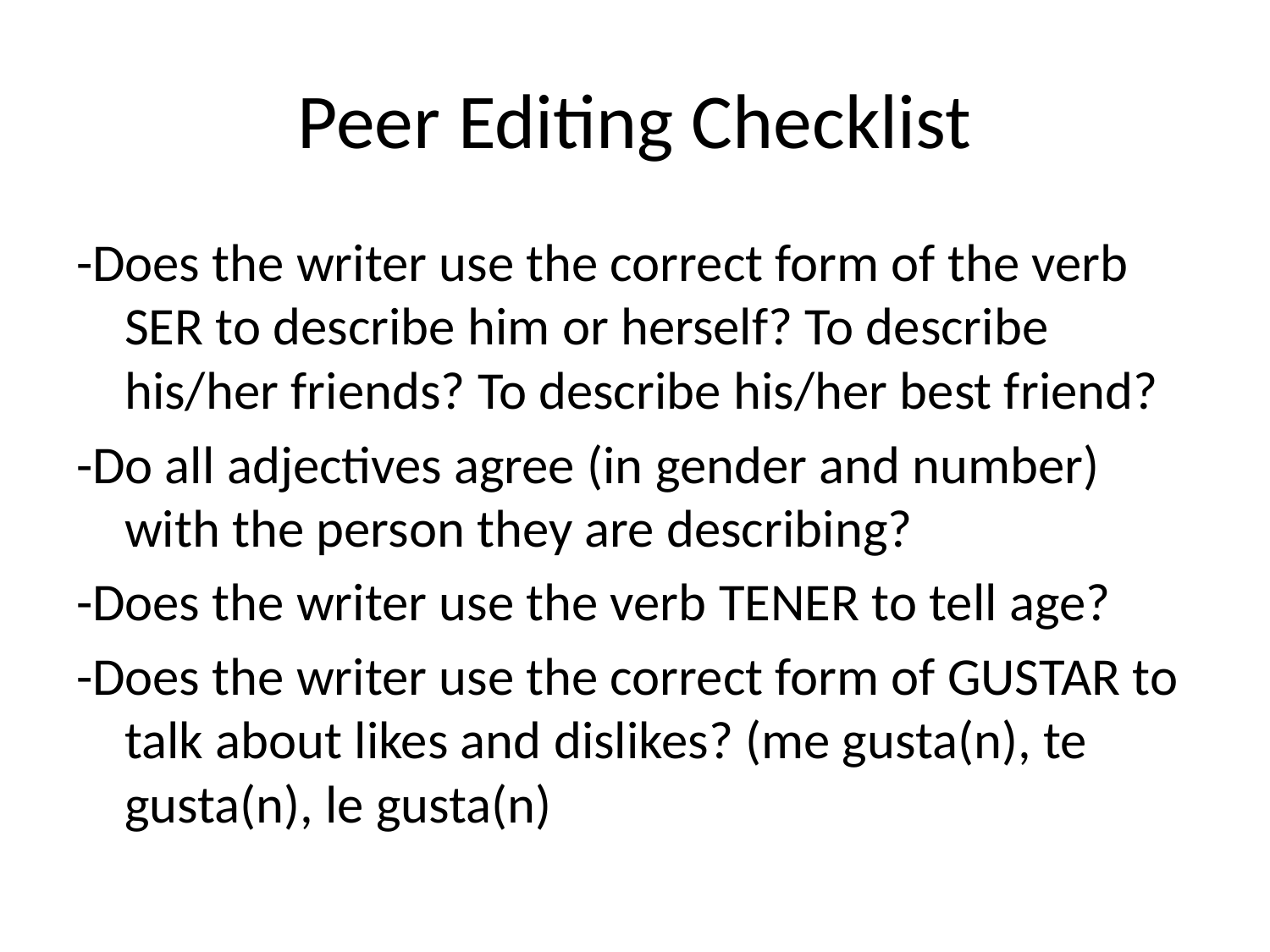

# Peer Editing Checklist
-Does the writer use the correct form of the verb SER to describe him or herself? To describe his/her friends? To describe his/her best friend?
-Do all adjectives agree (in gender and number) with the person they are describing?
-Does the writer use the verb TENER to tell age?
-Does the writer use the correct form of GUSTAR to talk about likes and dislikes? (me gusta(n), te gusta(n), le gusta(n)